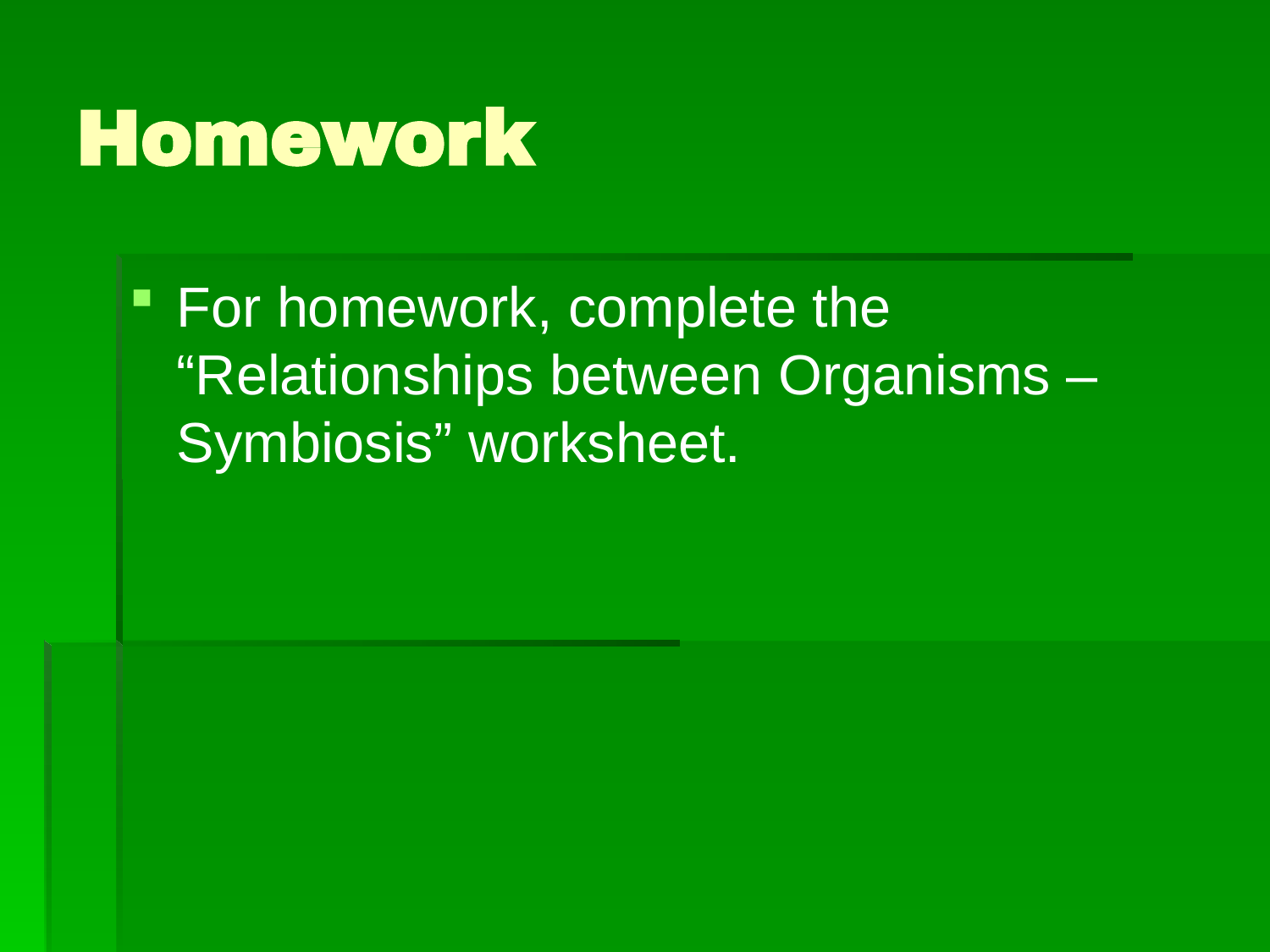

# Homework
For homework, complete the “Relationships between Organisms – Symbiosis” worksheet.